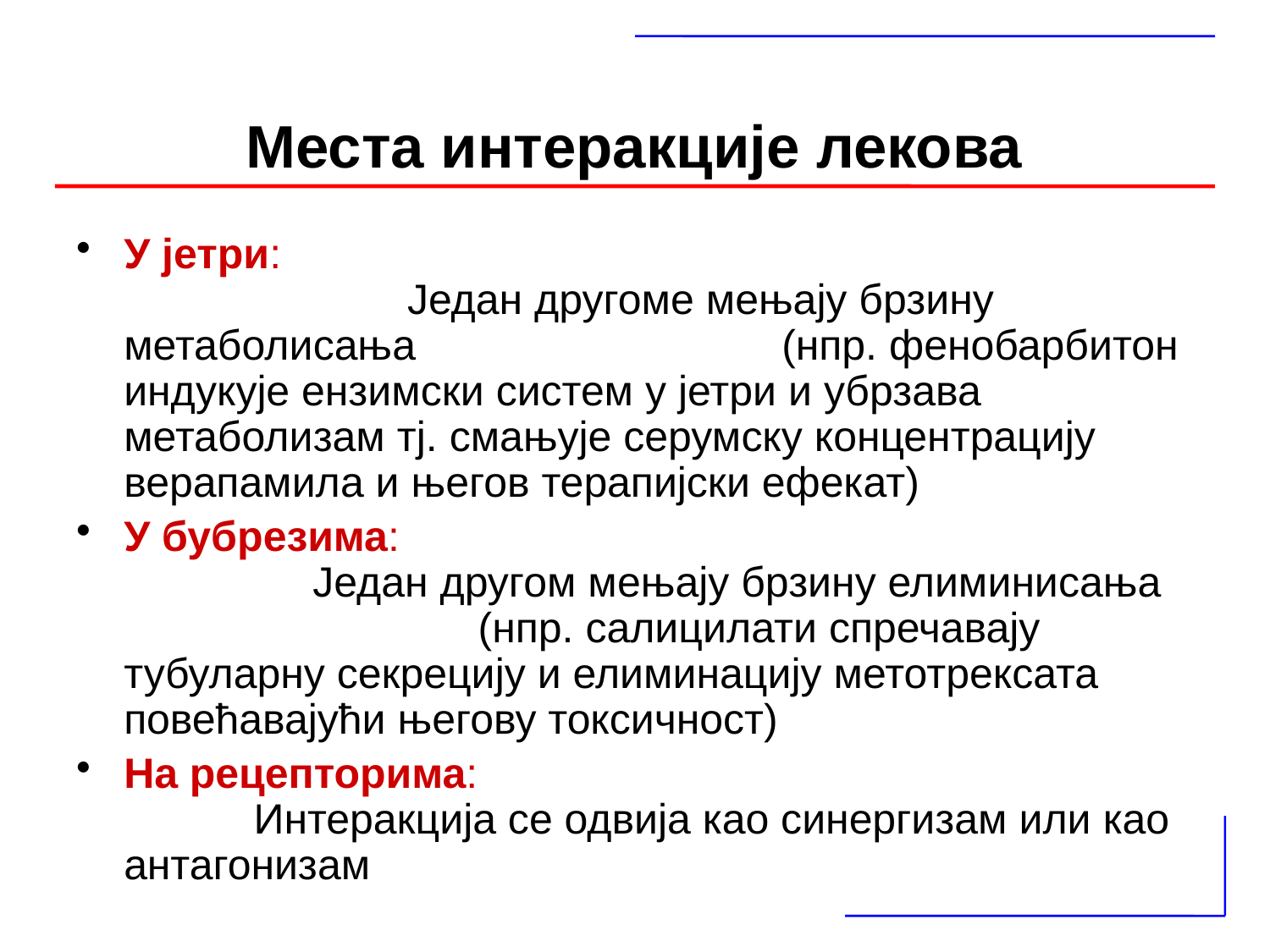

# Места интеракције лекова
У јетри:                                                                                                        Један другоме мењају брзину метаболисања                               (нпр. фенобарбитон индукује ензимски систем у јетри и убрзава метаболизам тј. смањује серумску концентрацију верапамила и његов терапијски ефекат)
У бубрезима:                                                                                      Један другом мењају брзину елиминисања                                    (нпр. салицилати спречавају тубуларну секрецију и елиминацију метотрексата повећавајући његову токсичност)
На рецепторима:                                                                          Интеракција се одвија као синергизам или као антагонизам